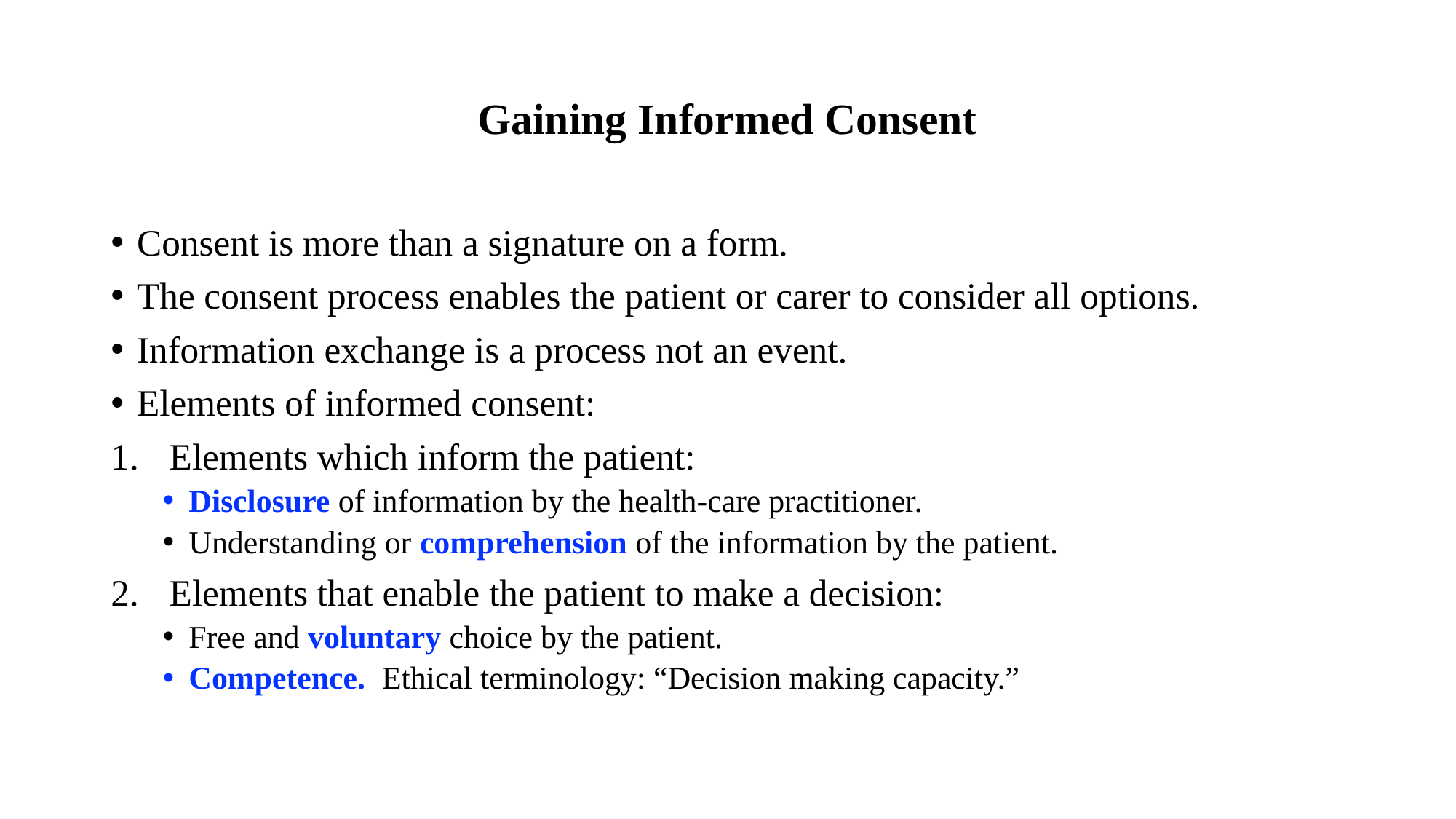

# Gaining Informed Consent
Consent is more than a signature on a form.
The consent process enables the patient or carer to consider all options.
Information exchange is a process not an event.
Elements of informed consent:
Elements which inform the patient:
Disclosure of information by the health-care practitioner.
Understanding or comprehension of the information by the patient.
Elements that enable the patient to make a decision:
Free and voluntary choice by the patient.
Competence.  Ethical terminology: “Decision making capacity.”